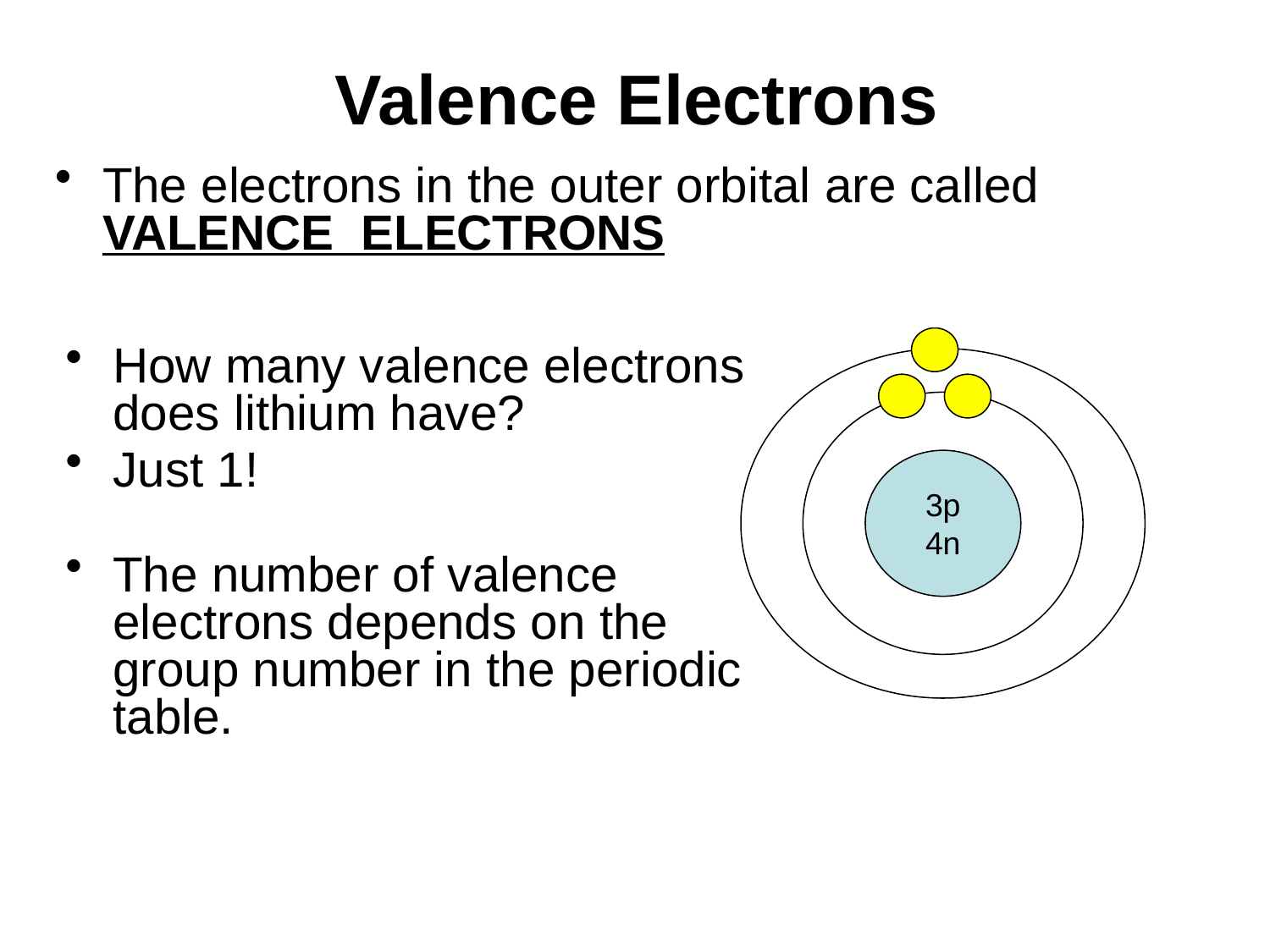

# Valence Electrons
The electrons in the outer orbital are called VALENCE  ELECTRONS

3p
4n
How many valence electrons does lithium have?
Just 1!
The number of valence electrons depends on the group number in the periodic table.